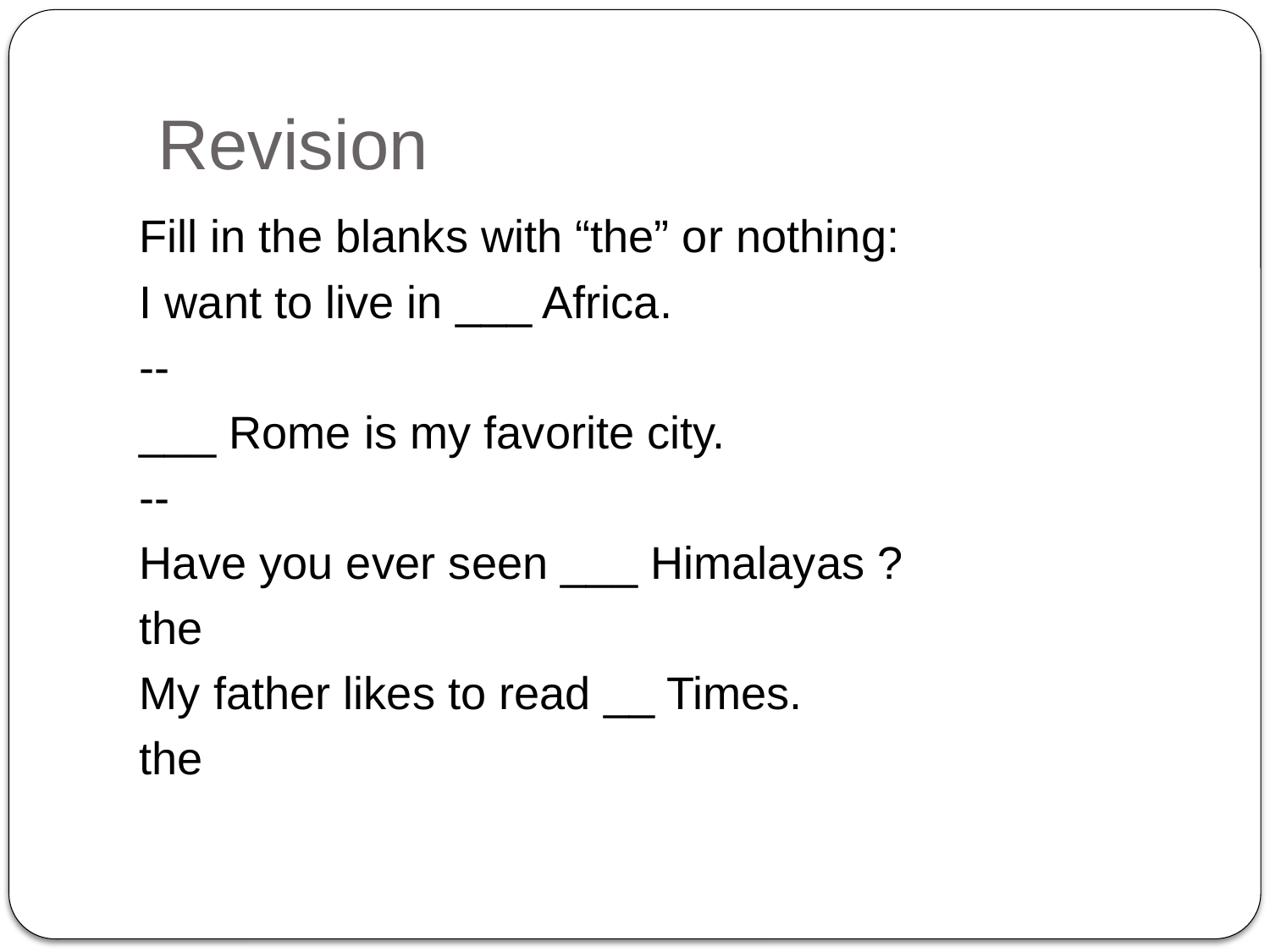

# Revision
Fill in the blanks with “the” or nothing:
I want to live in ___ Africa.
--
___ Rome is my favorite city.
--
Have you ever seen ___ Himalayas ?
the
My father likes to read __ Times.
the